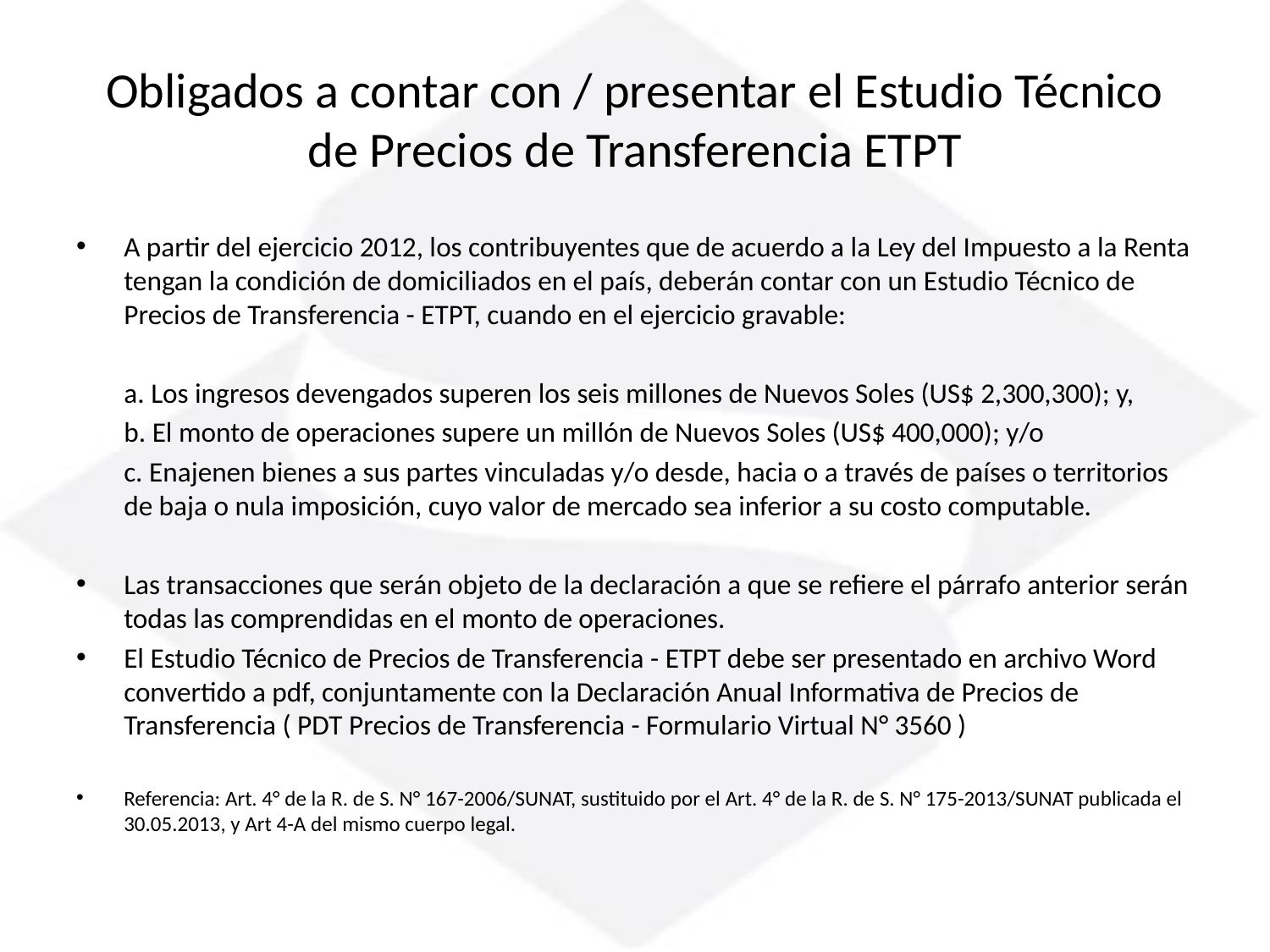

# Obligados a contar con / presentar el Estudio Técnico de Precios de Transferencia ETPT
A partir del ejercicio 2012, los contribuyentes que de acuerdo a la Ley del Impuesto a la Renta tengan la condición de domiciliados en el país, deberán contar con un Estudio Técnico de Precios de Transferencia - ETPT, cuando en el ejercicio gravable:

	a. Los ingresos devengados superen los seis millones de Nuevos Soles (US$ 2,300,300); y,
	b. El monto de operaciones supere un millón de Nuevos Soles (US$ 400,000); y/o
	c. Enajenen bienes a sus partes vinculadas y/o desde, hacia o a través de países o territorios de baja o nula imposición, cuyo valor de mercado sea inferior a su costo computable.

Las transacciones que serán objeto de la declaración a que se refiere el párrafo anterior serán todas las comprendidas en el monto de operaciones.
El Estudio Técnico de Precios de Transferencia - ETPT debe ser presentado en archivo Word convertido a pdf, conjuntamente con la Declaración Anual Informativa de Precios de Transferencia ( PDT Precios de Transferencia - Formulario Virtual N° 3560 )

Referencia: Art. 4° de la R. de S. N° 167-2006/SUNAT, sustituido por el Art. 4° de la R. de S. N° 175-2013/SUNAT publicada el 30.05.2013, y Art 4-A del mismo cuerpo legal.